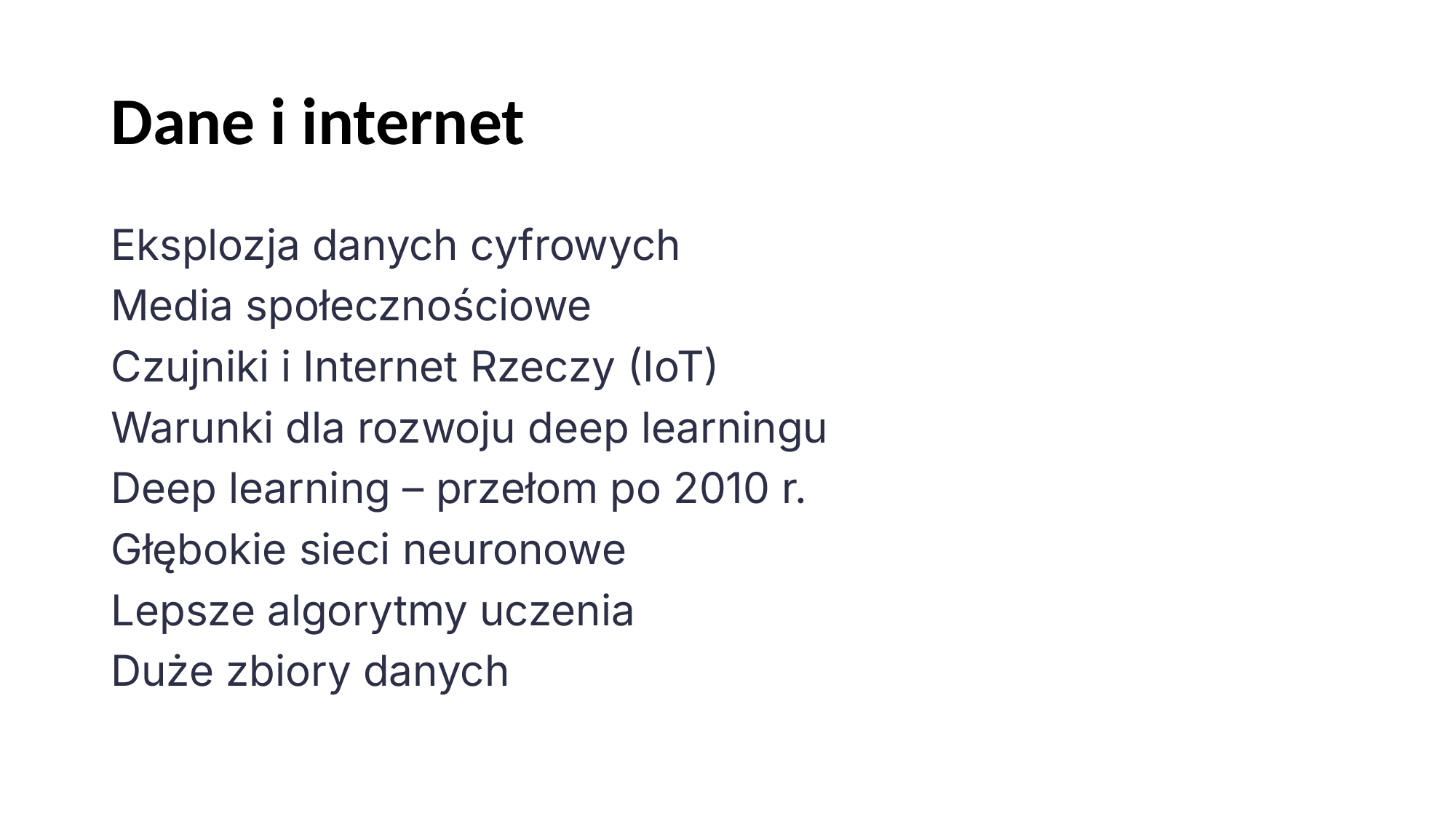

# Dane i internet
Eksplozja danych cyfrowych
Media społecznościowe
Czujniki i Internet Rzeczy (IoT)
Warunki dla rozwoju deep learningu
Deep learning – przełom po 2010 r.
Głębokie sieci neuronowe
Lepsze algorytmy uczenia
Duże zbiory danych